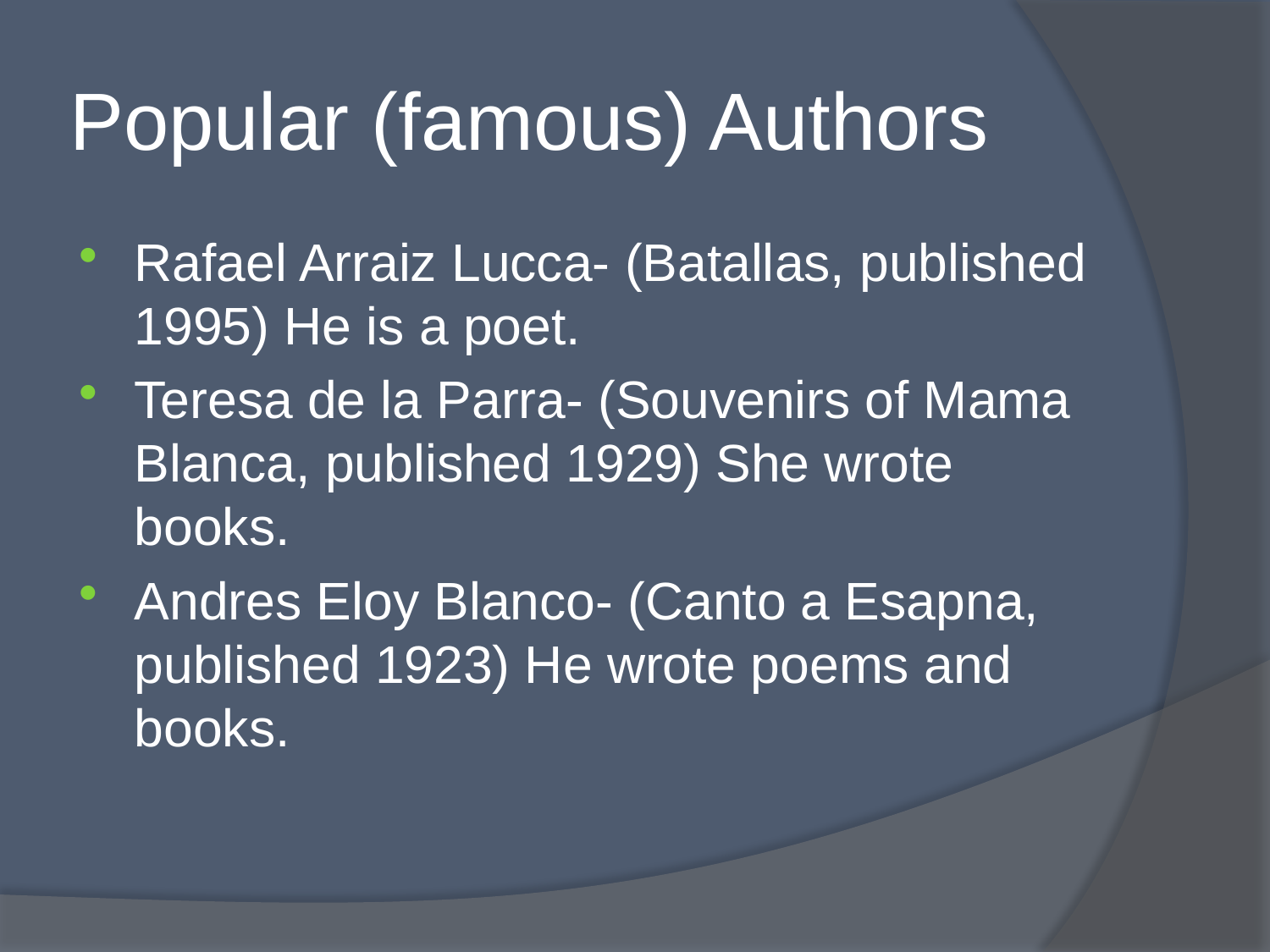

# Popular (famous) Authors
Rafael Arraiz Lucca- (Batallas, published 1995) He is a poet.
Teresa de la Parra- (Souvenirs of Mama Blanca, published 1929) She wrote books.
Andres Eloy Blanco- (Canto a Esapna, published 1923) He wrote poems and books.